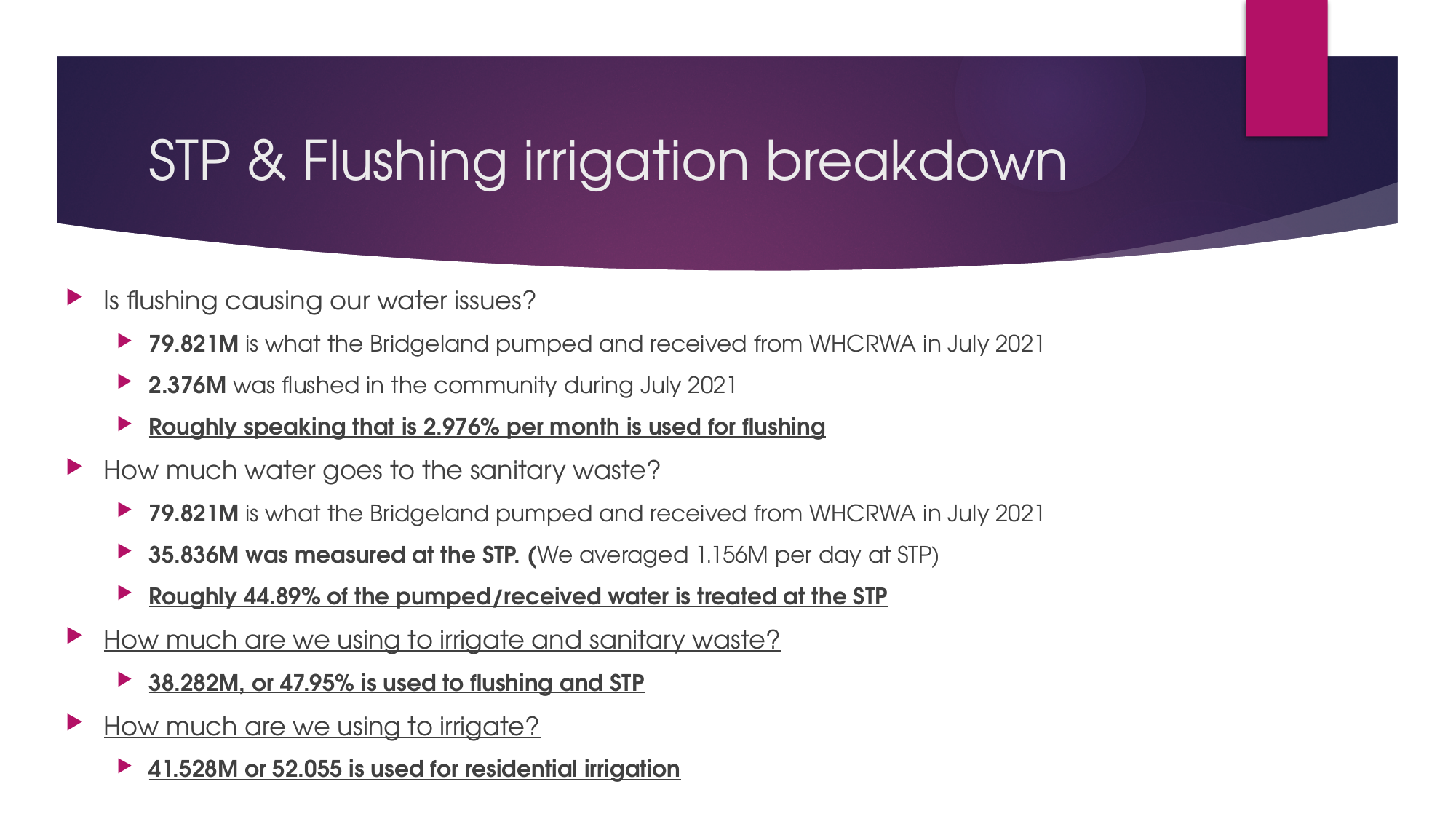

# STP & Flushing irrigation breakdown
Is flushing causing our water issues?
79.821M is what the Bridgeland pumped and received from WHCRWA in July 2021
2.376M was flushed in the community during July 2021
Roughly speaking that is 2.976% per month is used for flushing
How much water goes to the sanitary waste?
79.821M is what the Bridgeland pumped and received from WHCRWA in July 2021
35.836M was measured at the STP. (We averaged 1.156M per day at STP)
Roughly 44.89% of the pumped/received water is treated at the STP
How much are we using to irrigate and sanitary waste?
38.282M, or 47.95% is used to flushing and STP
How much are we using to irrigate?
41.528M or 52.055 is used for residential irrigation